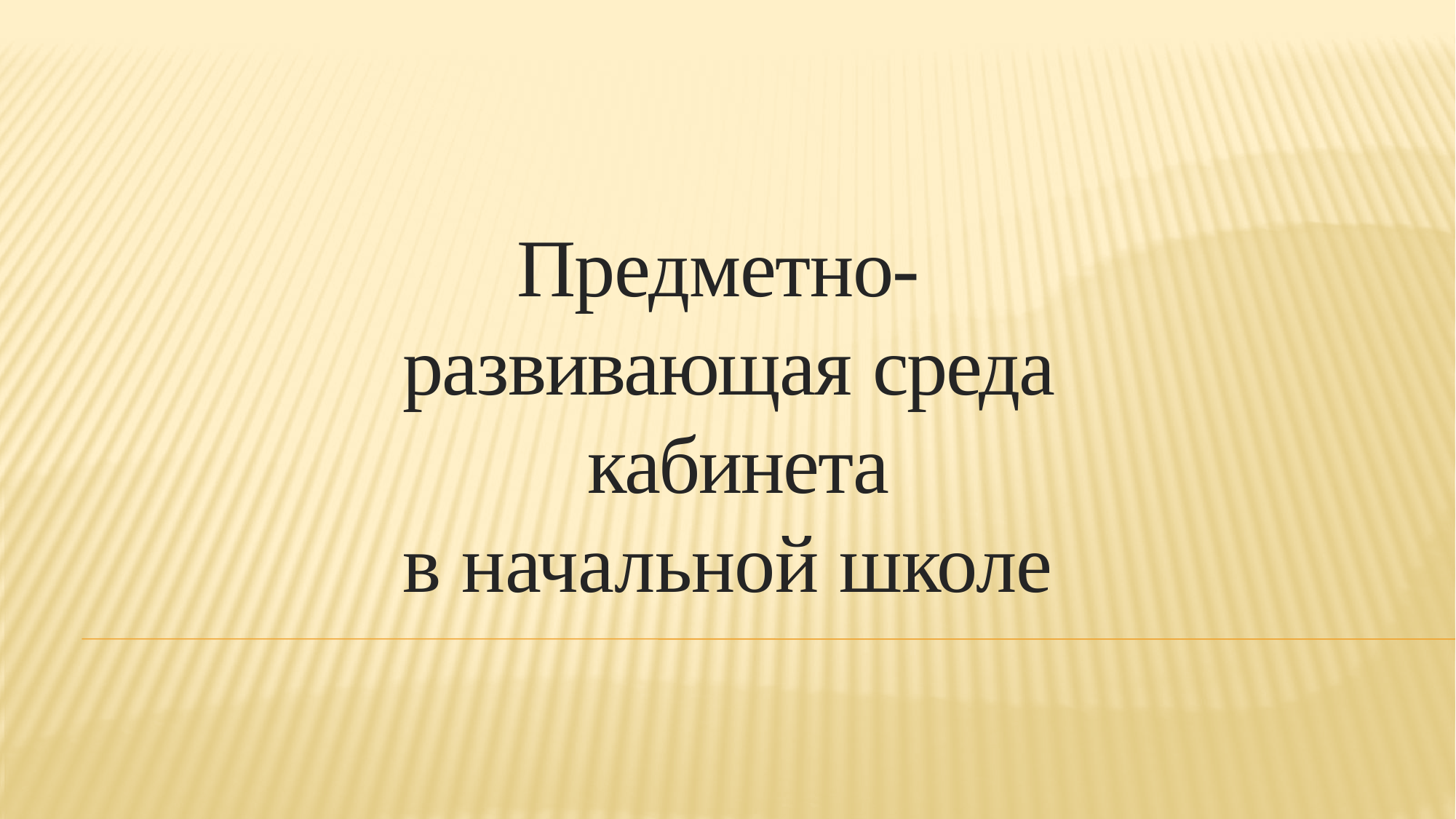

Предметно-  развивающая среда  кабинета
в начальной школе